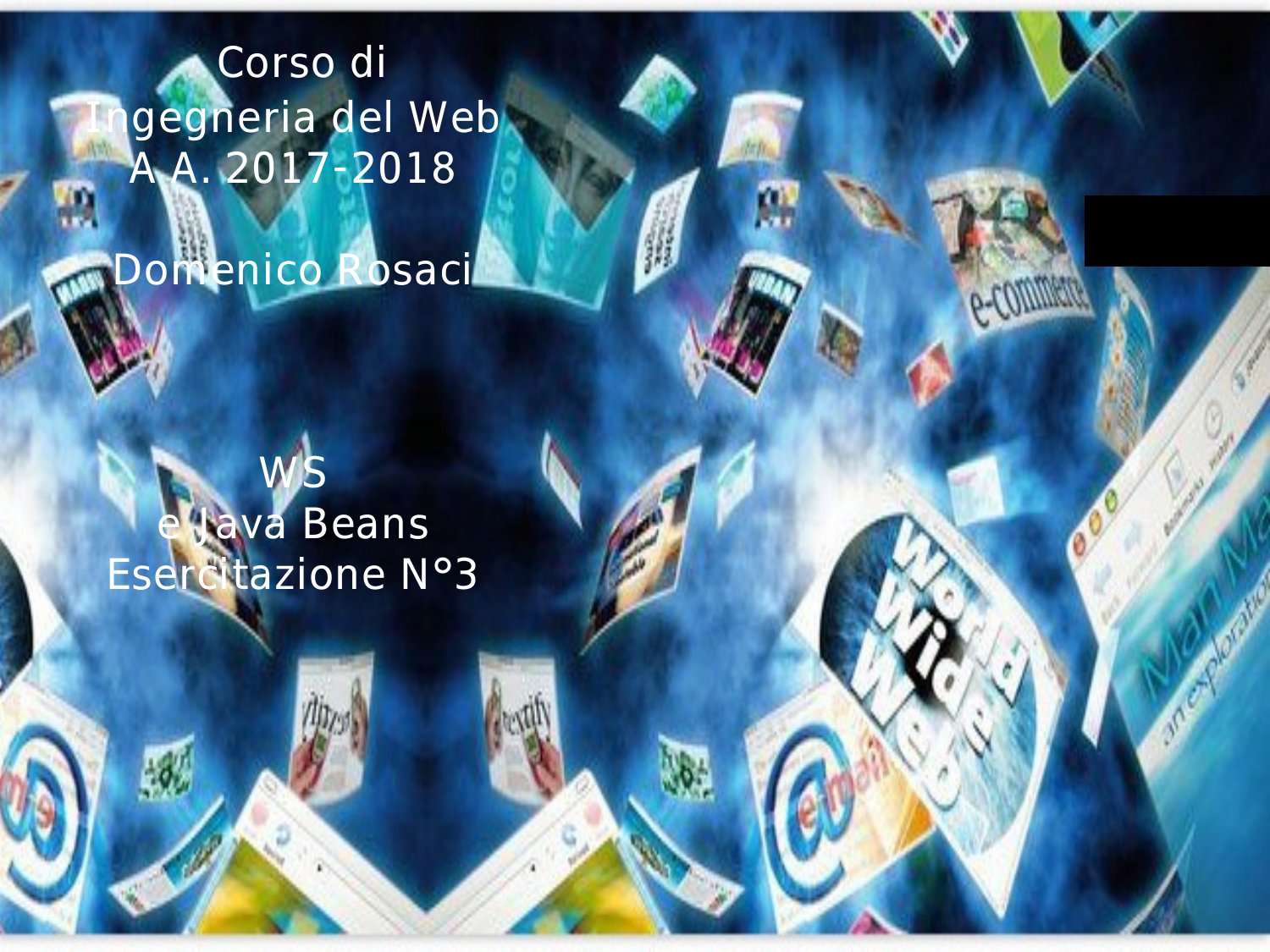

# Corso di Ingegneria del Web A A. 2017-2018 Domenico Rosaci WS e Java Beans Esercitazione N°3